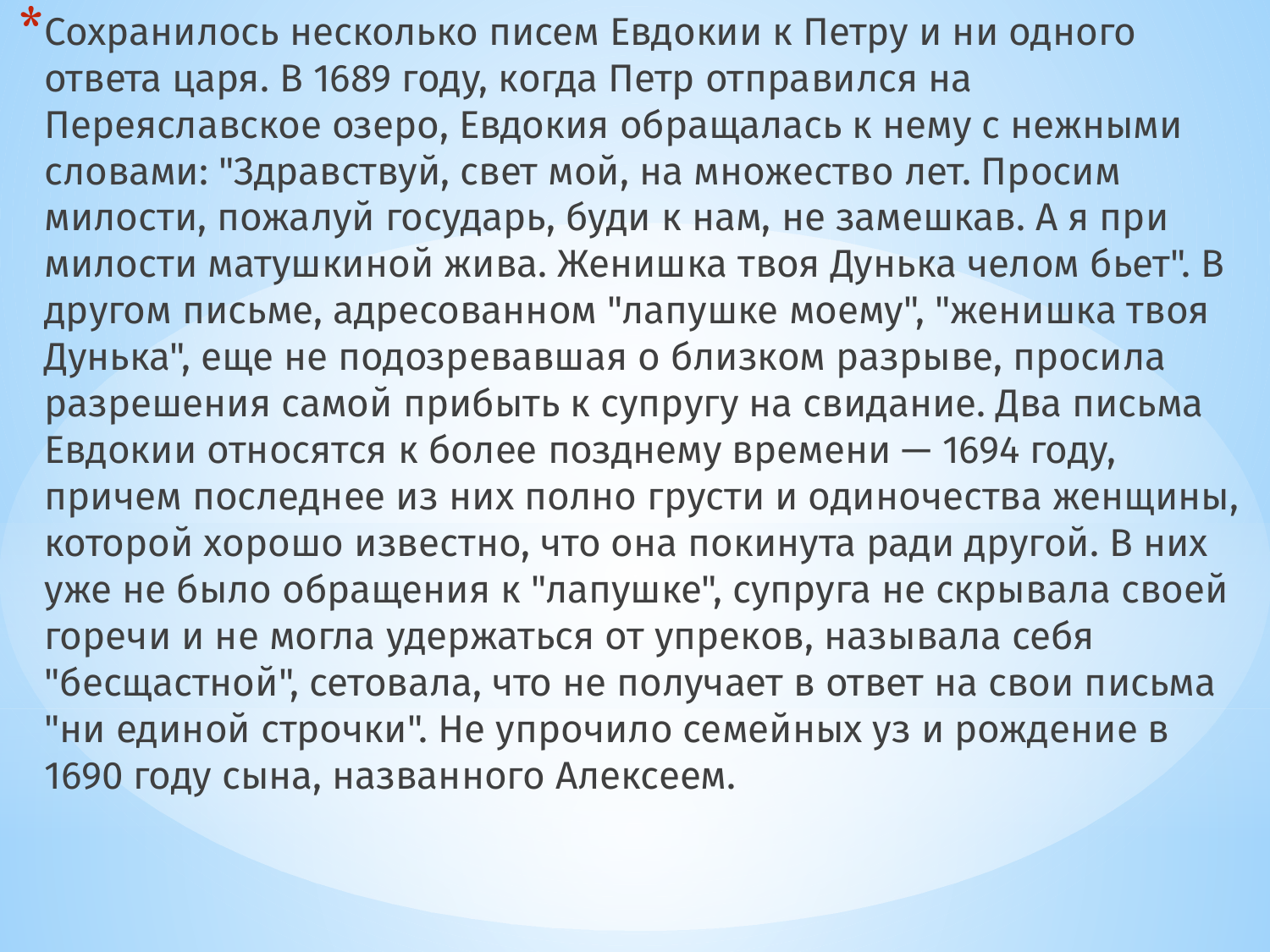

Сохранилось несколько писем Евдокии к Петру и ни одного ответа царя. В 1689 году, когда Петр отправился на Переяславское озеро, Евдокия обращалась к нему с нежными словами: "Здравствуй, свет мой, на множество лет. Просим милости, пожалуй государь, буди к нам, не замешкав. А я при милости матушкиной жива. Женишка твоя Дунька челом бьет". В другом письме, адресованном "лапушке моему", "женишка твоя Дунька", еще не подозревавшая о близком разрыве, просила разрешения самой прибыть к супругу на свидание. Два письма Евдокии относятся к более позднему времени — 1694 году, причем последнее из них полно грусти и одиночества женщины, которой хорошо известно, что она покинута ради другой. В них уже не было обращения к "лапушке", супруга не скрывала своей горечи и не могла удержаться от упреков, называла себя "бесщастной", сетовала, что не получает в ответ на свои письма "ни единой строчки". Не упрочило семейных уз и рождение в 1690 году сына, названного Алексеем.
#